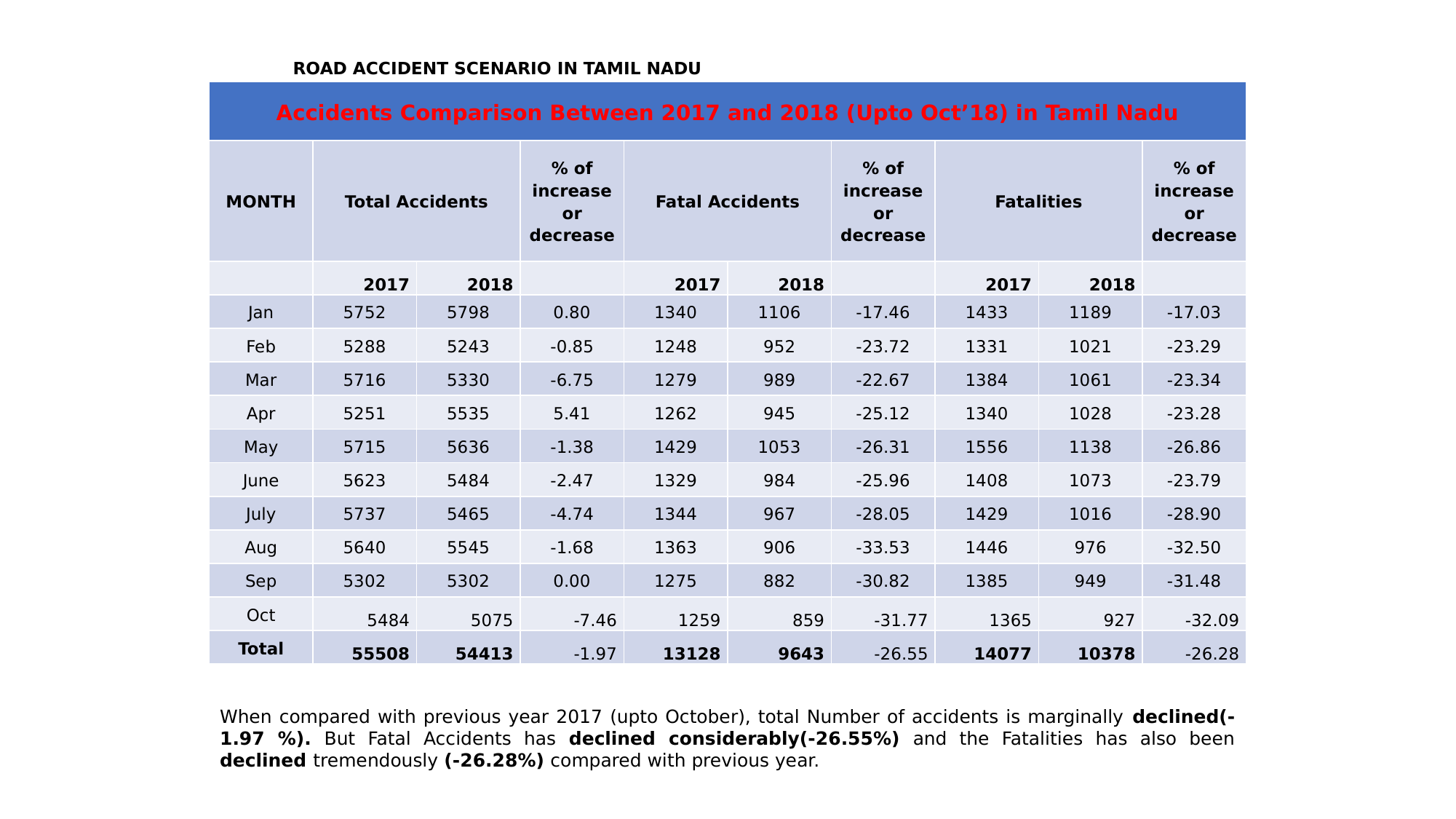

# ROAD ACCIDENT SCENARIO IN TAMIL NADU
| Accidents Comparison Between 2017 and 2018 (Upto Oct’18) in Tamil Nadu |  |  |  |  |  |  |  |  |  |
| --- | --- | --- | --- | --- | --- | --- | --- | --- | --- |
| MONTH | Total Accidents |  | % of increase or decrease | Fatal Accidents |  | % of increase or decrease | Fatalities |  | % of increase or decrease |
|  | 2017 | 2018 |  | 2017 | 2018 |  | 2017 | 2018 |  |
| Jan | 5752 | 5798 | 0.80 | 1340 | 1106 | -17.46 | 1433 | 1189 | -17.03 |
| Feb | 5288 | 5243 | -0.85 | 1248 | 952 | -23.72 | 1331 | 1021 | -23.29 |
| Mar | 5716 | 5330 | -6.75 | 1279 | 989 | -22.67 | 1384 | 1061 | -23.34 |
| Apr | 5251 | 5535 | 5.41 | 1262 | 945 | -25.12 | 1340 | 1028 | -23.28 |
| May | 5715 | 5636 | -1.38 | 1429 | 1053 | -26.31 | 1556 | 1138 | -26.86 |
| June | 5623 | 5484 | -2.47 | 1329 | 984 | -25.96 | 1408 | 1073 | -23.79 |
| July | 5737 | 5465 | -4.74 | 1344 | 967 | -28.05 | 1429 | 1016 | -28.90 |
| Aug | 5640 | 5545 | -1.68 | 1363 | 906 | -33.53 | 1446 | 976 | -32.50 |
| Sep | 5302 | 5302 | 0.00 | 1275 | 882 | -30.82 | 1385 | 949 | -31.48 |
| Oct | 5484 | 5075 | -7.46 | 1259 | 859 | -31.77 | 1365 | 927 | -32.09 |
| Total | 55508 | 54413 | -1.97 | 13128 | 9643 | -26.55 | 14077 | 10378 | -26.28 |
When compared with previous year 2017 (upto October), total Number of accidents is marginally declined(-1.97 %). But Fatal Accidents has declined considerably(-26.55%) and the Fatalities has also been declined tremendously (-26.28%) compared with previous year.